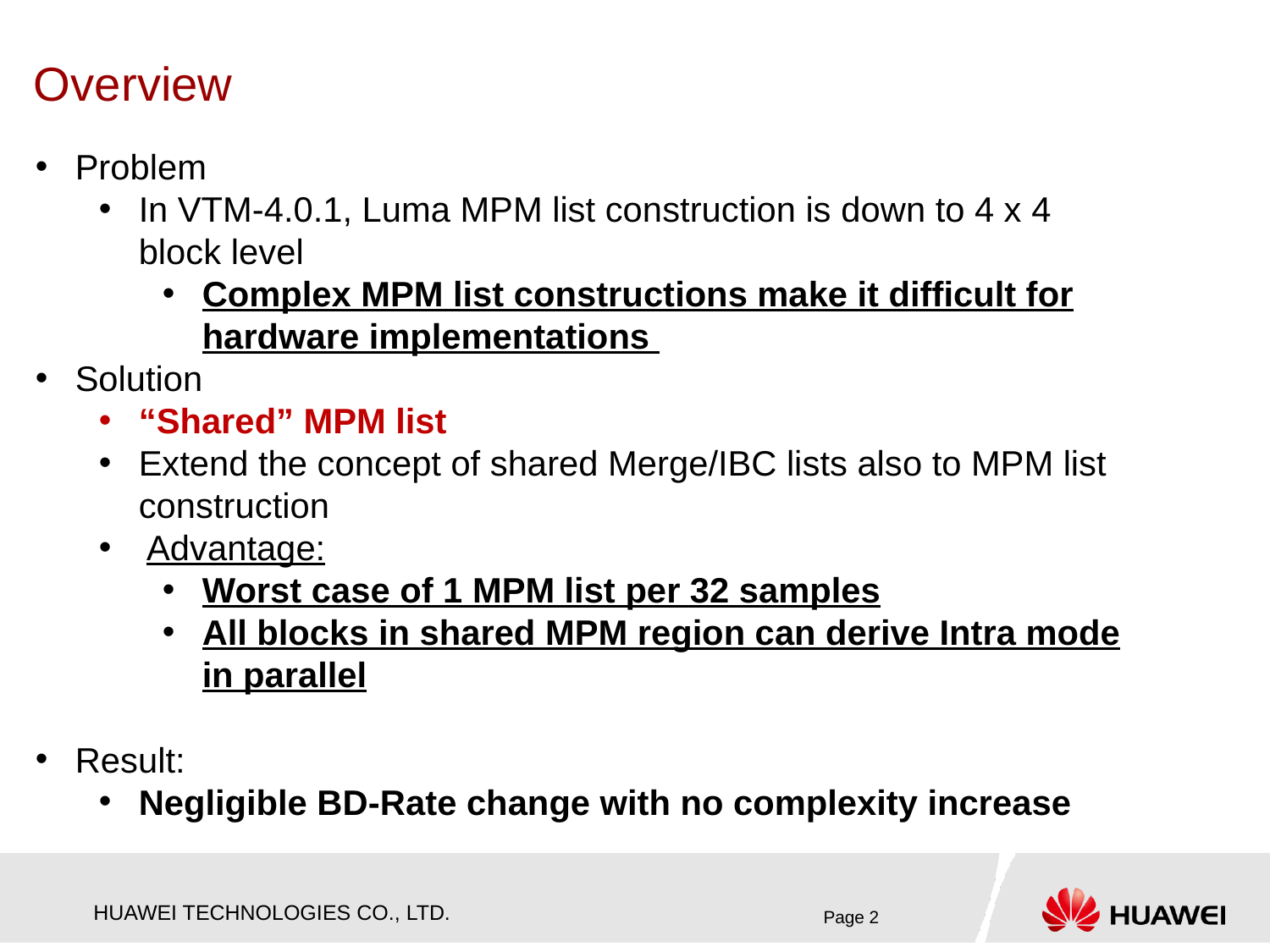

# Overview
Problem
In VTM-4.0.1, Luma MPM list construction is down to 4 x 4 block level
Complex MPM list constructions make it difficult for hardware implementations
Solution
“Shared” MPM list
Extend the concept of shared Merge/IBC lists also to MPM list construction
Advantage:
Worst case of 1 MPM list per 32 samples
All blocks in shared MPM region can derive Intra mode in parallel

Result:
Negligible BD-Rate change with no complexity increase

Page 2